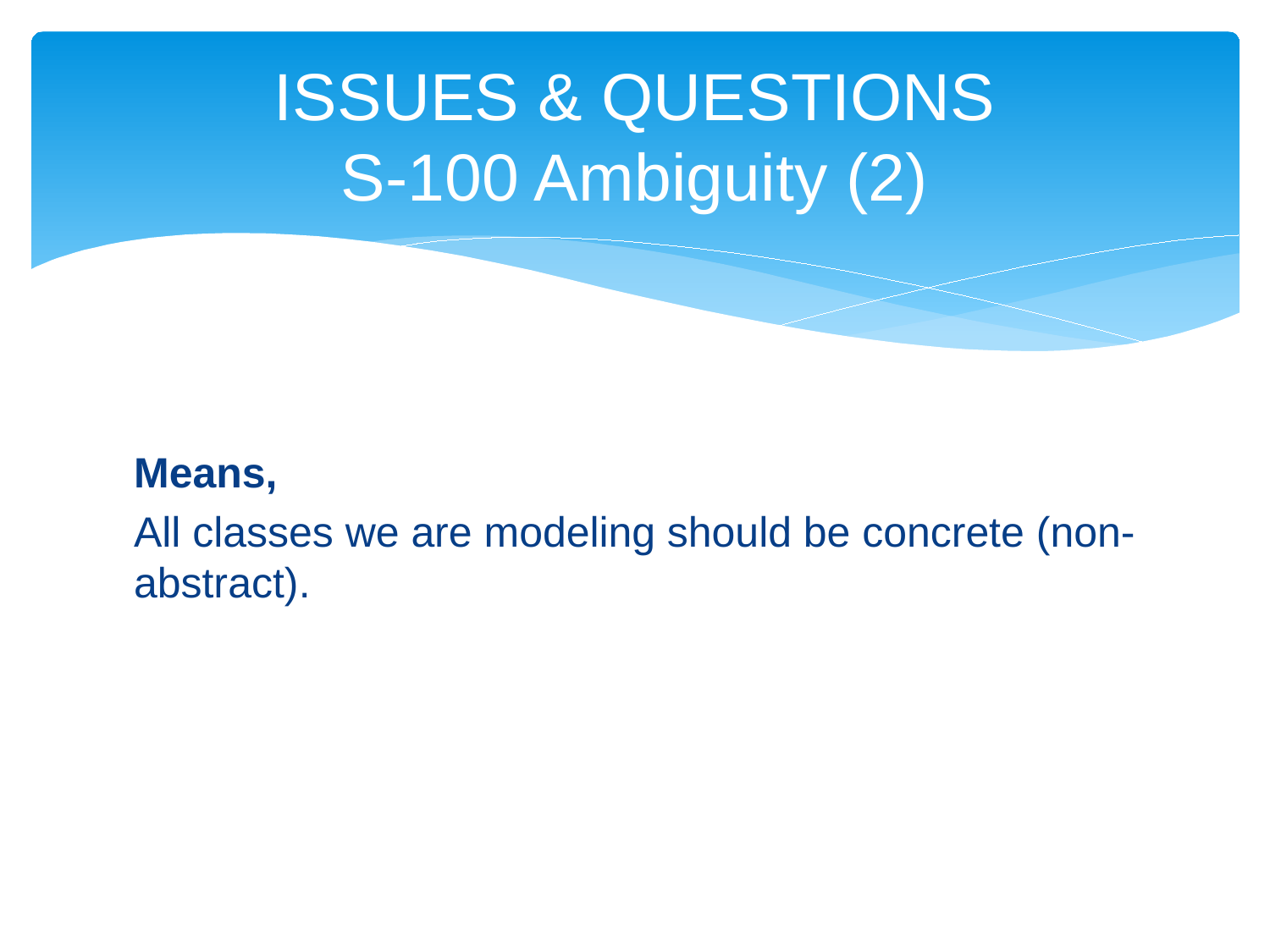

# ISSUES & QUESTIONS S-100 Ambiguity (2)

Means,
All classes we are modeling should be concrete (non-abstract).